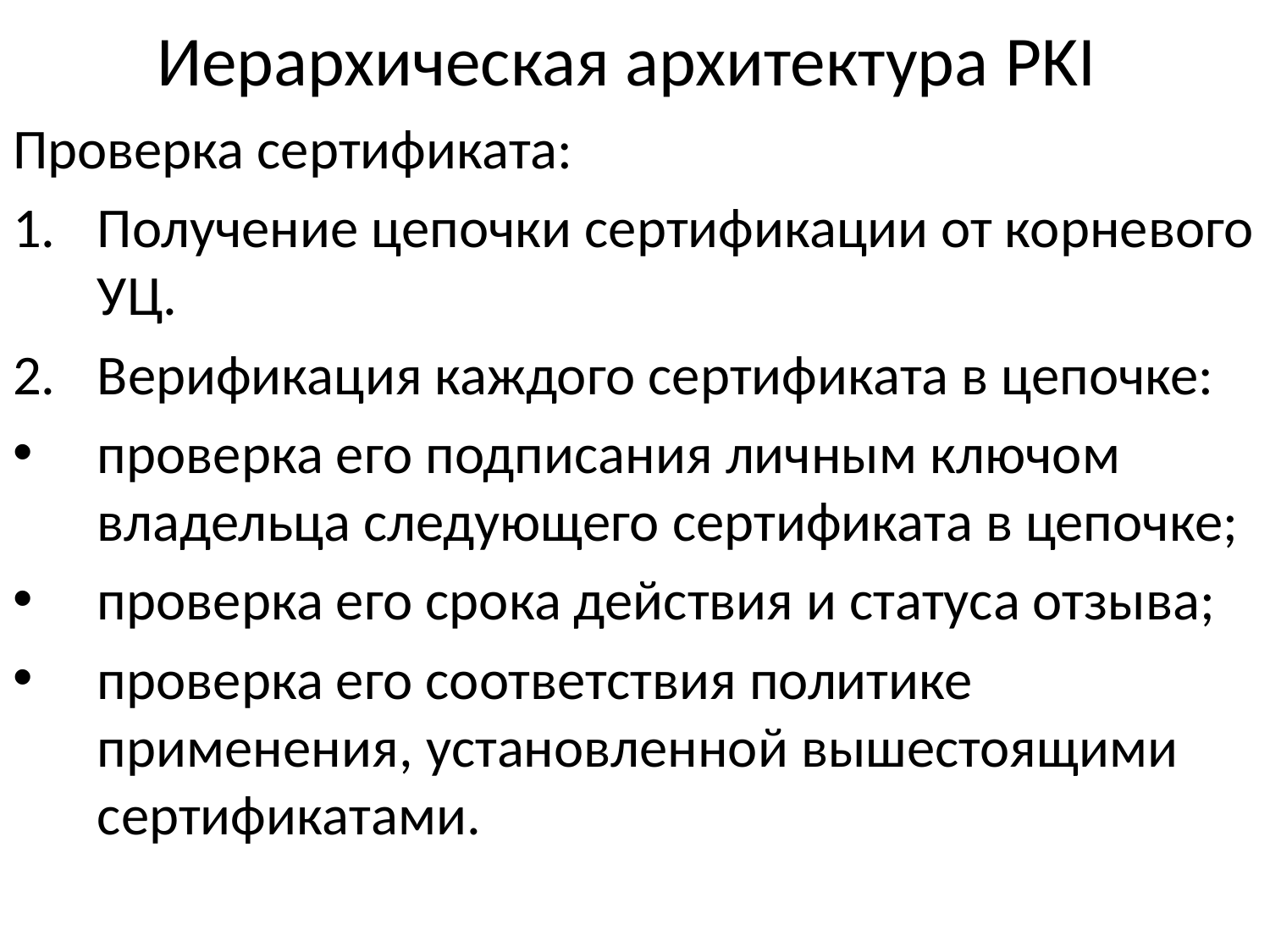

# Иерархическая архитектура PKI
Проверка сертификата:
Получение цепочки сертификации от корневого УЦ.
Верификация каждого сертификата в цепочке:
проверка его подписания личным ключом владельца следующего сертификата в цепочке;
проверка его срока действия и статуса отзыва;
проверка его соответствия политике применения, установленной вышестоящими сертификатами.